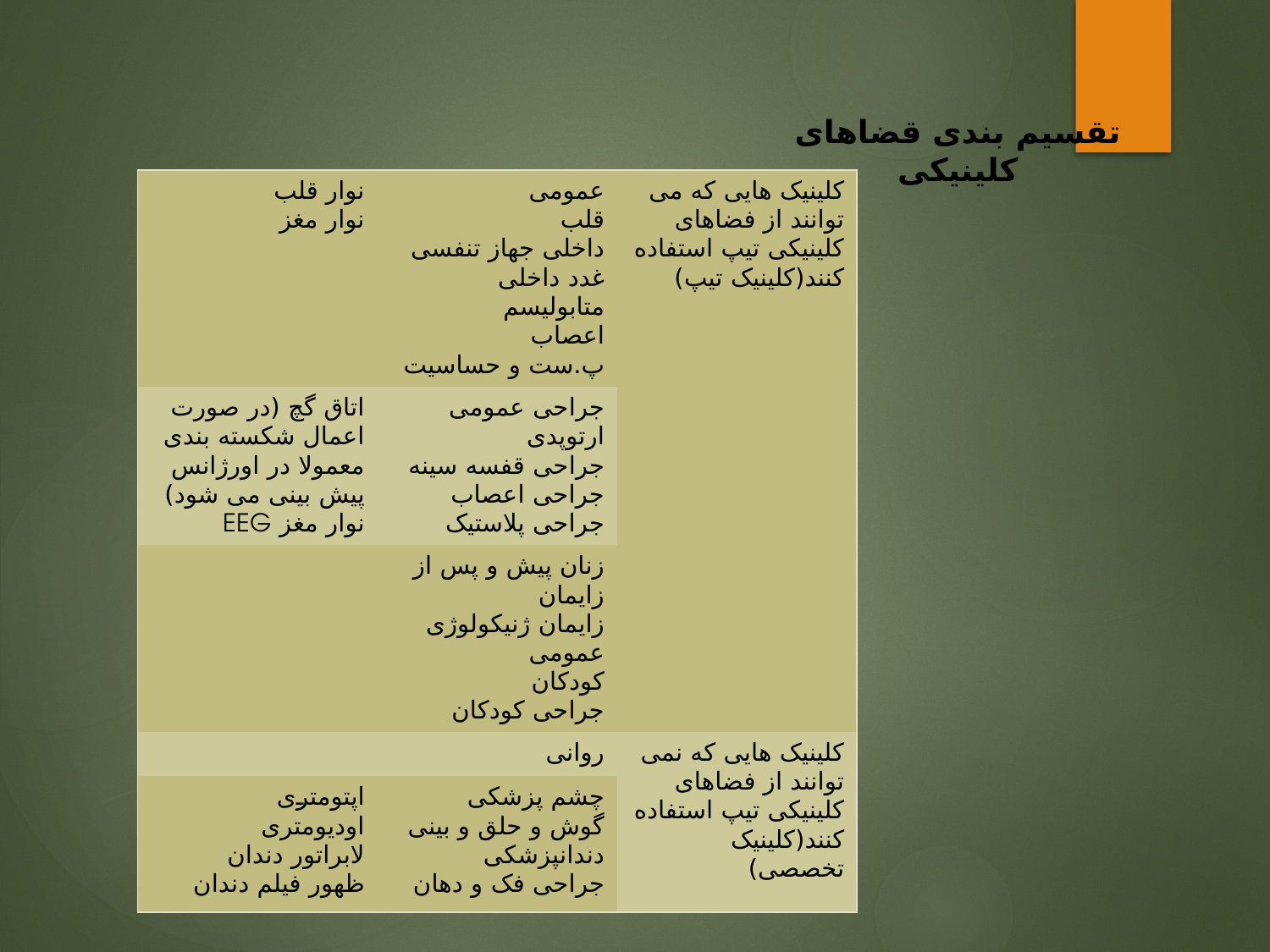

تقسیم بندی قضاهای کلینیکی
| نوار قلب نوار مغز | عمومی قلب داخلی جهاز تنفسی غدد داخلی متابولیسم اعصاب پ.ست و حساسیت | کلینیک هایی که می توانند از فضاهای کلینیکی تیپ استفاده کنند(کلینیک تیپ) |
| --- | --- | --- |
| اتاق گچ (در صورت اعمال شکسته بندی معمولا در اورژانس پیش بینی می شود) نوار مغز EEG | جراحی عمومی ارتوپدی جراحی قفسه سینه جراحی اعصاب جراحی پلاستیک |  |
|  | زنان پیش و پس از زایمان زایمان ژنیکولوژی عمومی کودکان جراحی کودکان |  |
|  | روانی | کلینیک هایی که نمی توانند از فضاهای کلینیکی تیپ استفاده کنند(کلینیک تخصصی) |
| اپتومتری اودیومتری لابراتور دندان ظهور فیلم دندان | چشم پزشکی گوش و حلق و بینی دندانپزشکی جراحی فک و دهان |  |